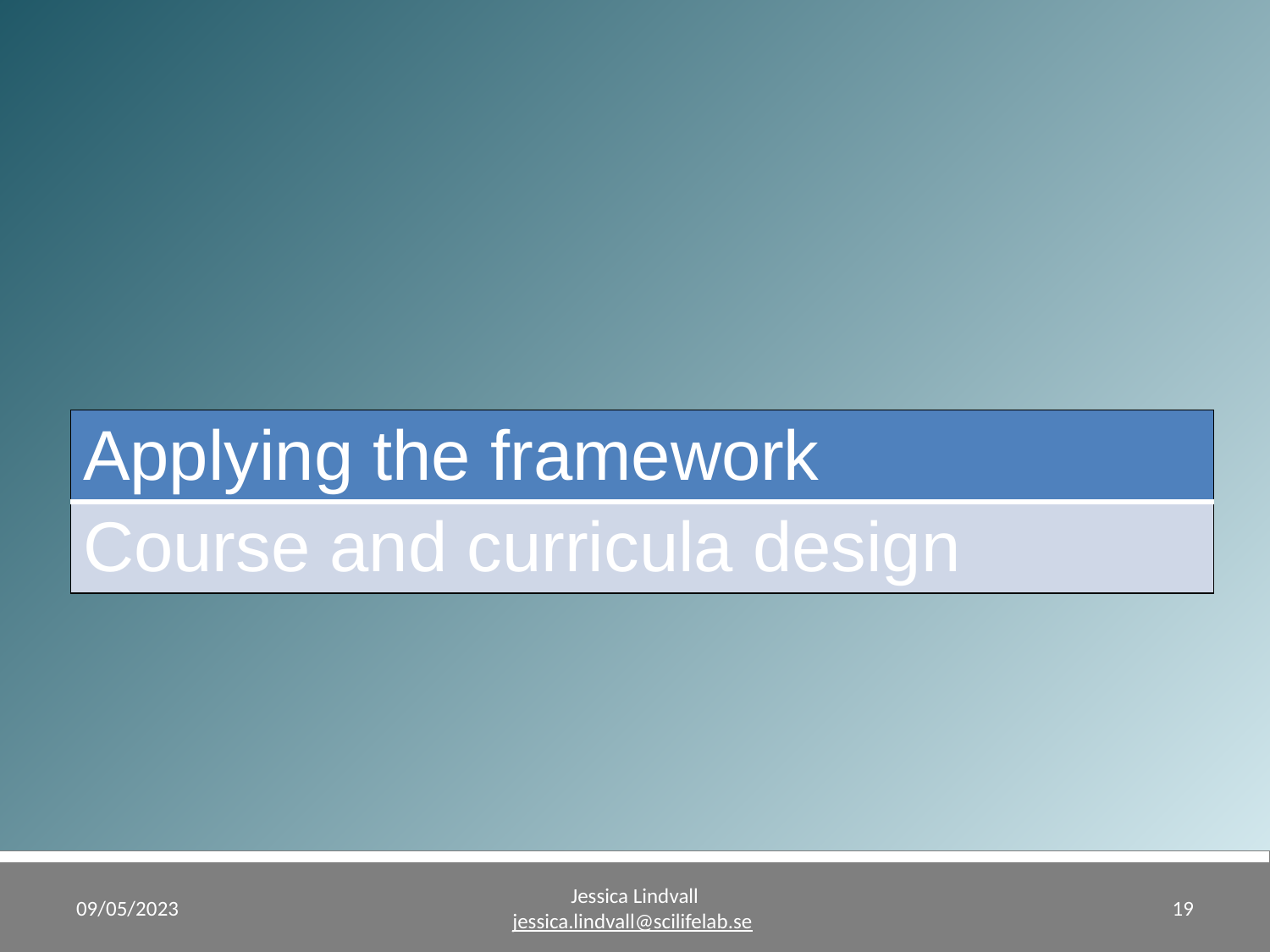

| Applying the framework |
| --- |
| Course and curricula design |

09/05/2023
Jessica Lindvall
jessica.lindvall@scilifelab.se
19